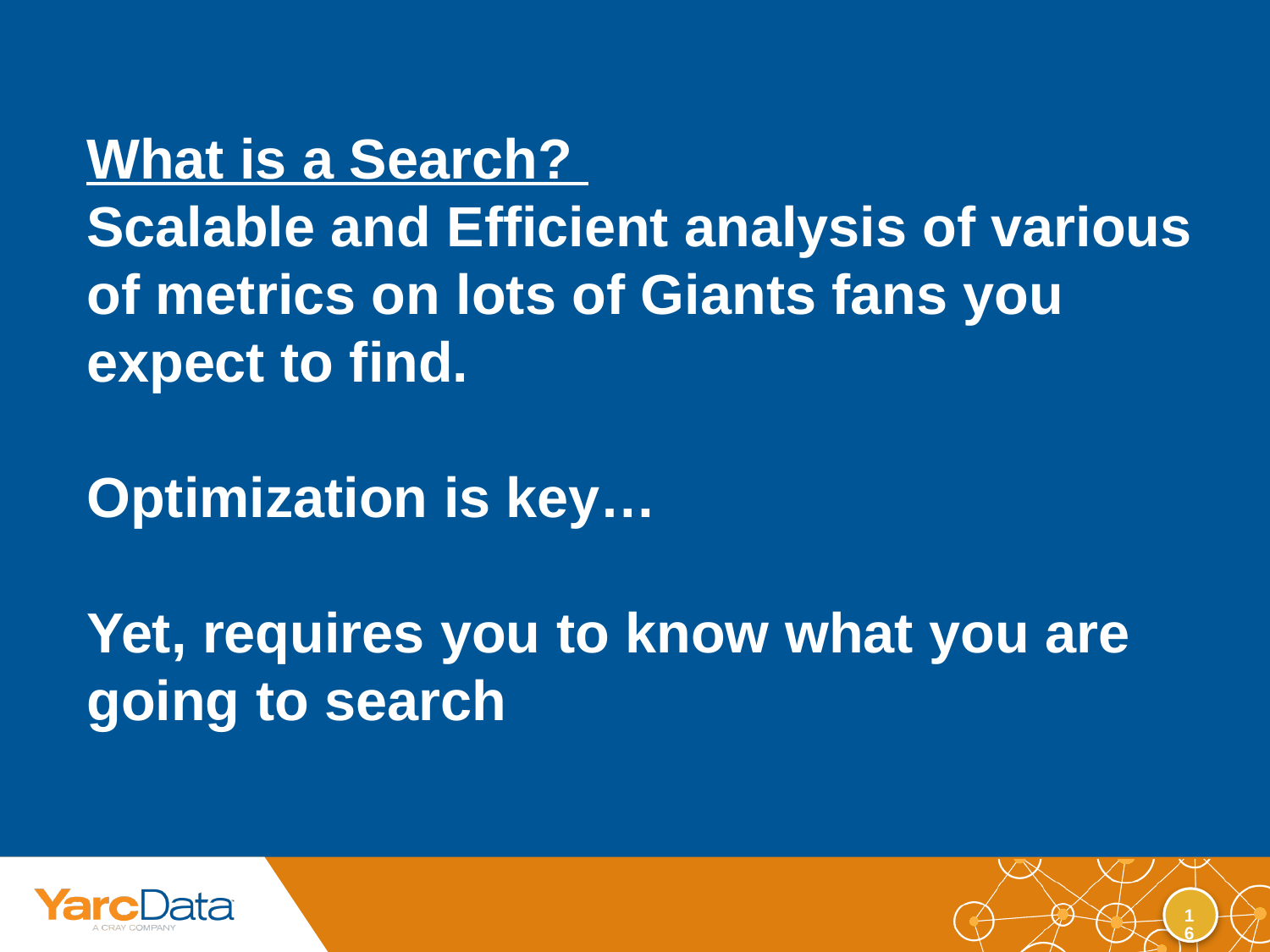

What is a Search?
Scalable and Efficient analysis of various of metrics on lots of Giants fans you expect to find.

Optimization is key…

Yet, requires you to know what you are going to search